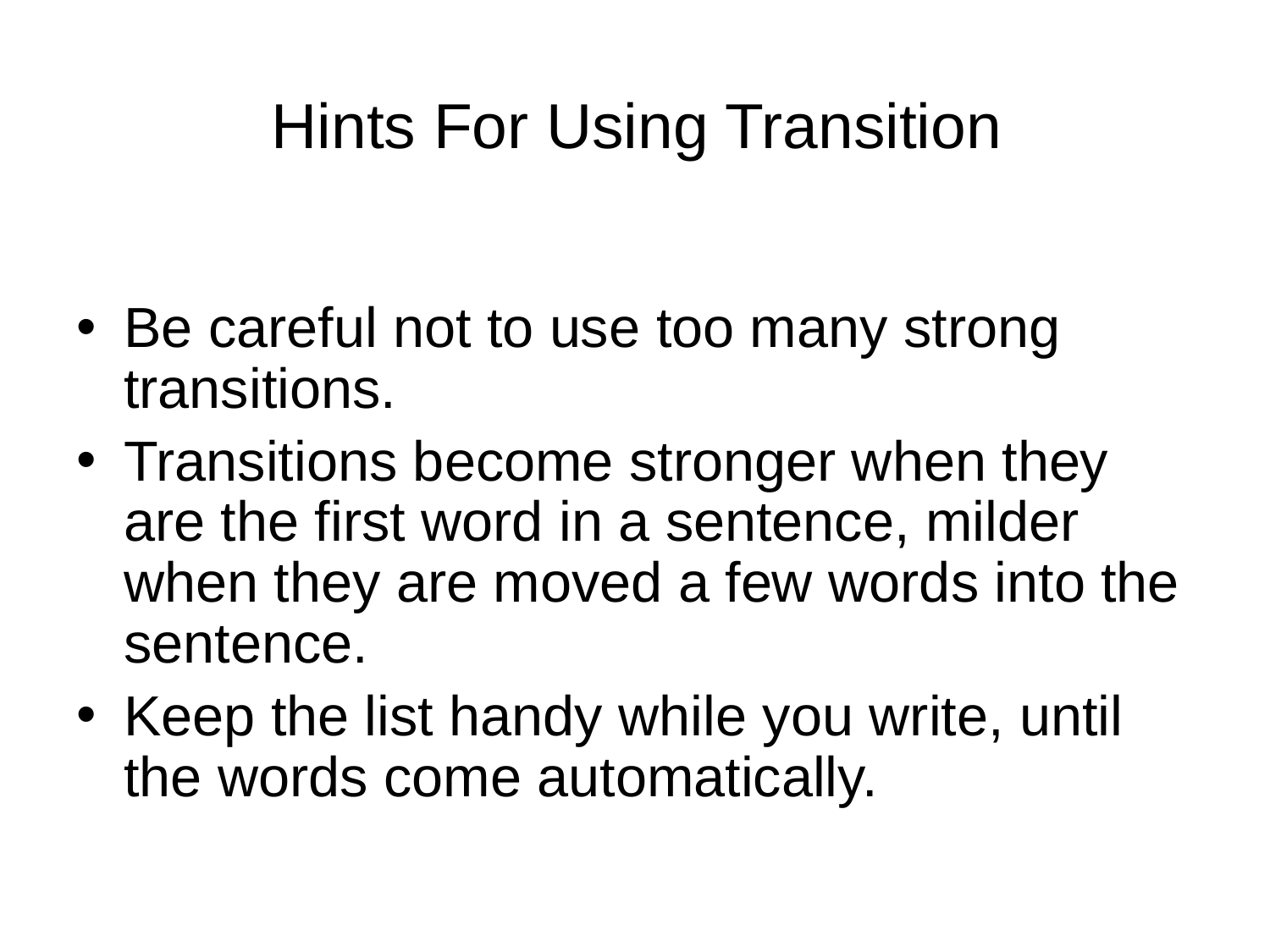

# Hints For Using Transition

Be careful not to use too many strong transitions.
Transitions become stronger when they are the first word in a sentence, milder when they are moved a few words into the sentence.
Keep the list handy while you write, until the words come automatically.